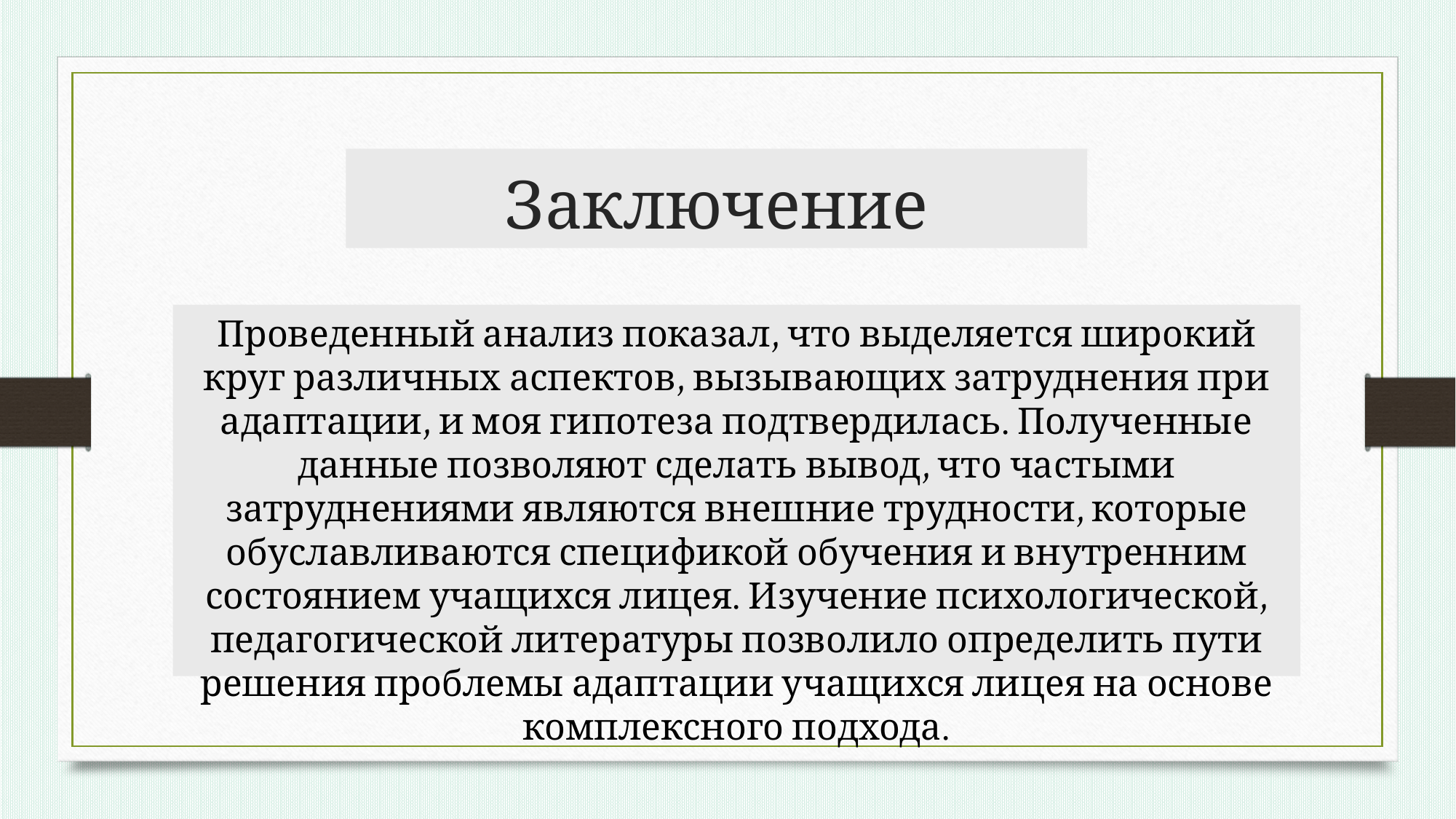

# Заключение
Проведенный анализ показал, что выделяется широкий круг различных аспектов, вызывающих затруднения при адаптации, и моя гипотеза подтвердилась. Полученные данные позволяют сделать вывод, что частыми затруднениями являются внешние трудности, которые обуславливаются спецификой обучения и внутренним состоянием учащихся лицея. Изучение психологической, педагогической литературы позволило определить пути решения проблемы адаптации учащихся лицея на основе комплексного подхода.